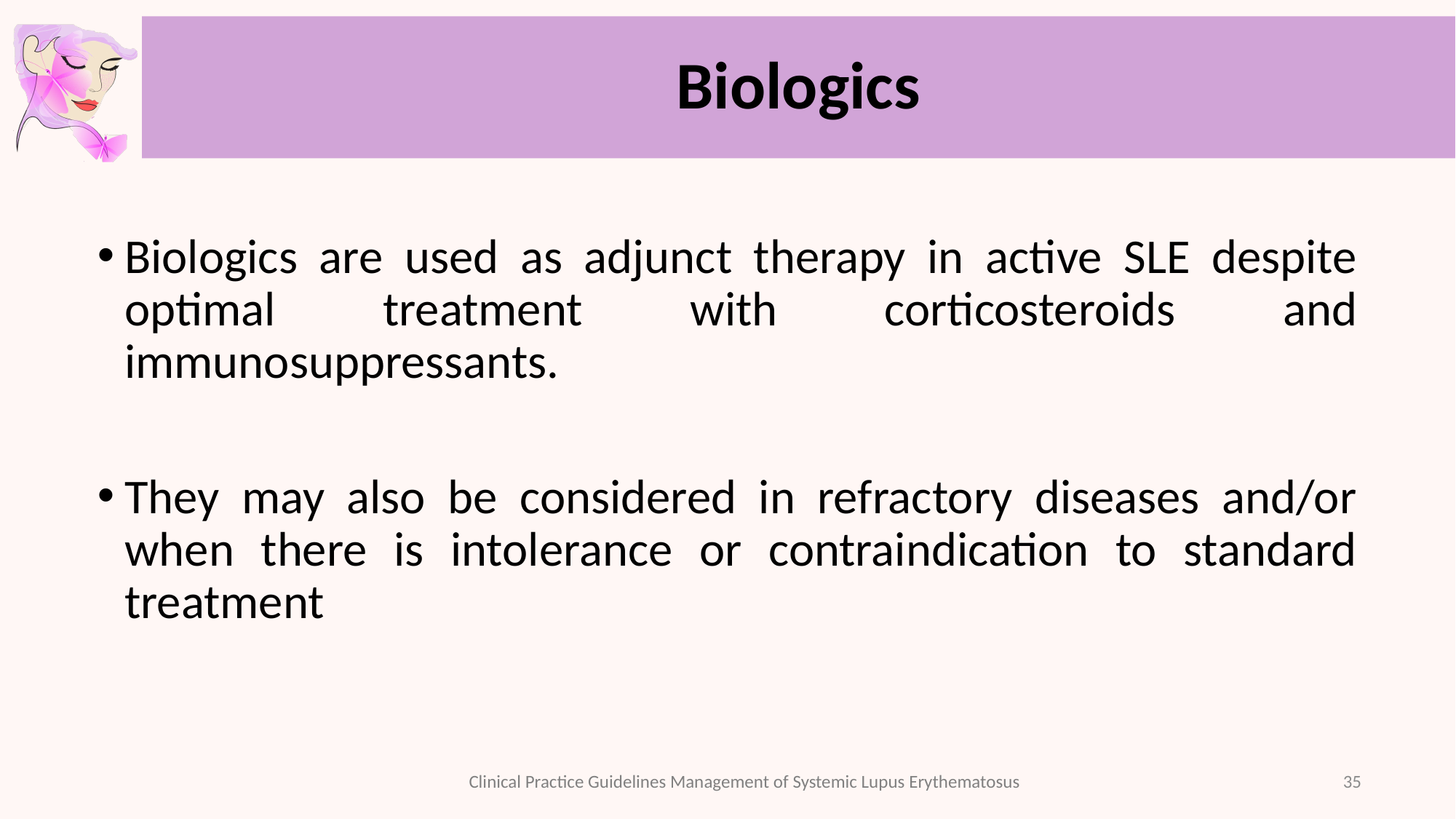

# Biologics
Biologics are used as adjunct therapy in active SLE despite optimal treatment with corticosteroids and immunosuppressants.

They may also be considered in refractory diseases and/or when there is intolerance or contraindication to standard treatment
35